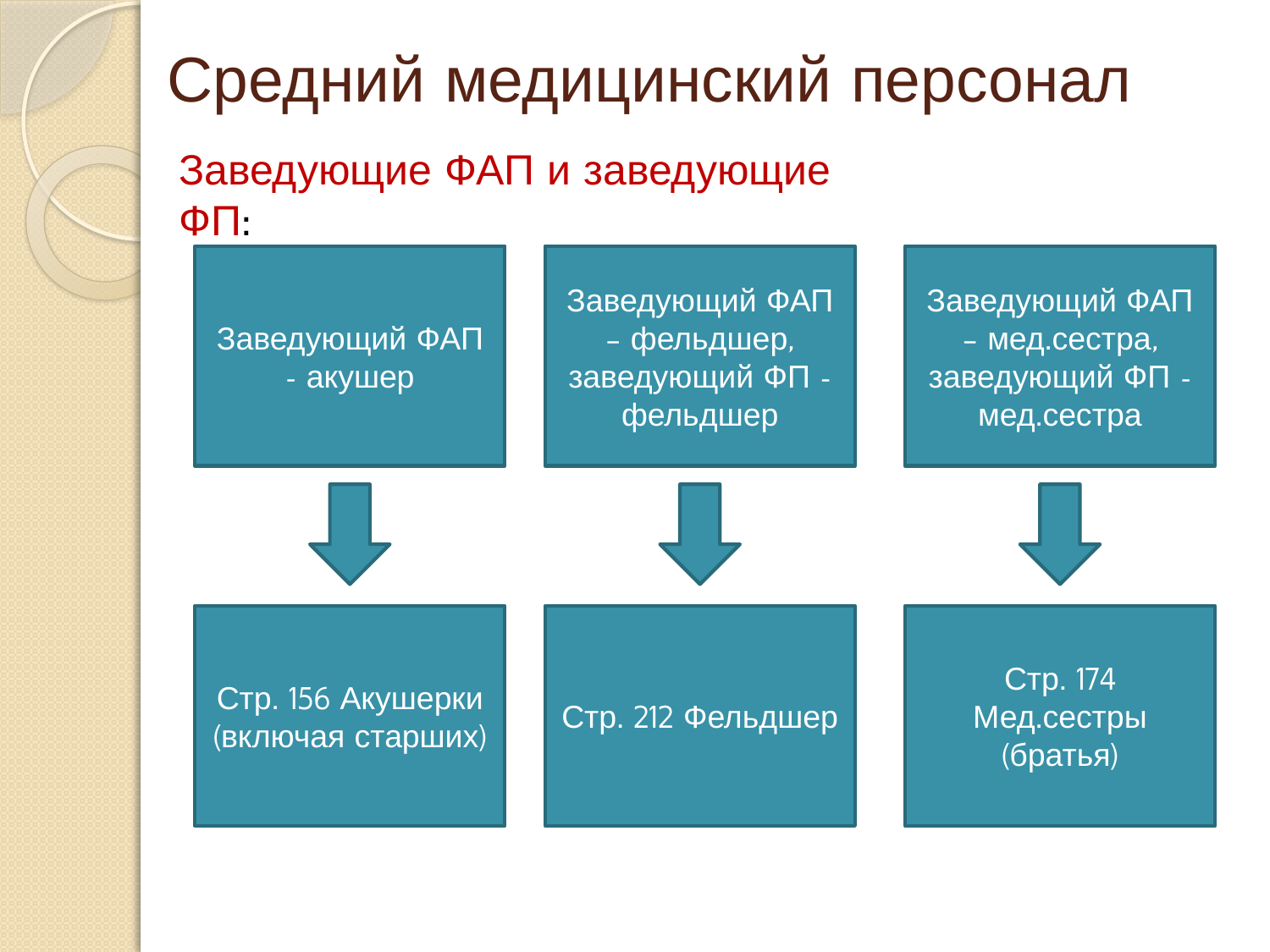

# Средний медицинский персонал
Заведующие ФАП и заведующие ФП:

Заведующий ФАП - акушер
Заведующий ФАП – фельдшер, заведующий ФП - фельдшер
Заведующий ФАП – мед.сестра, заведующий ФП - мед.сестра

Стр. 156 Акушерки (включая старших)
Стр. 212 Фельдшер
Стр. 174 Мед.сестры (братья)